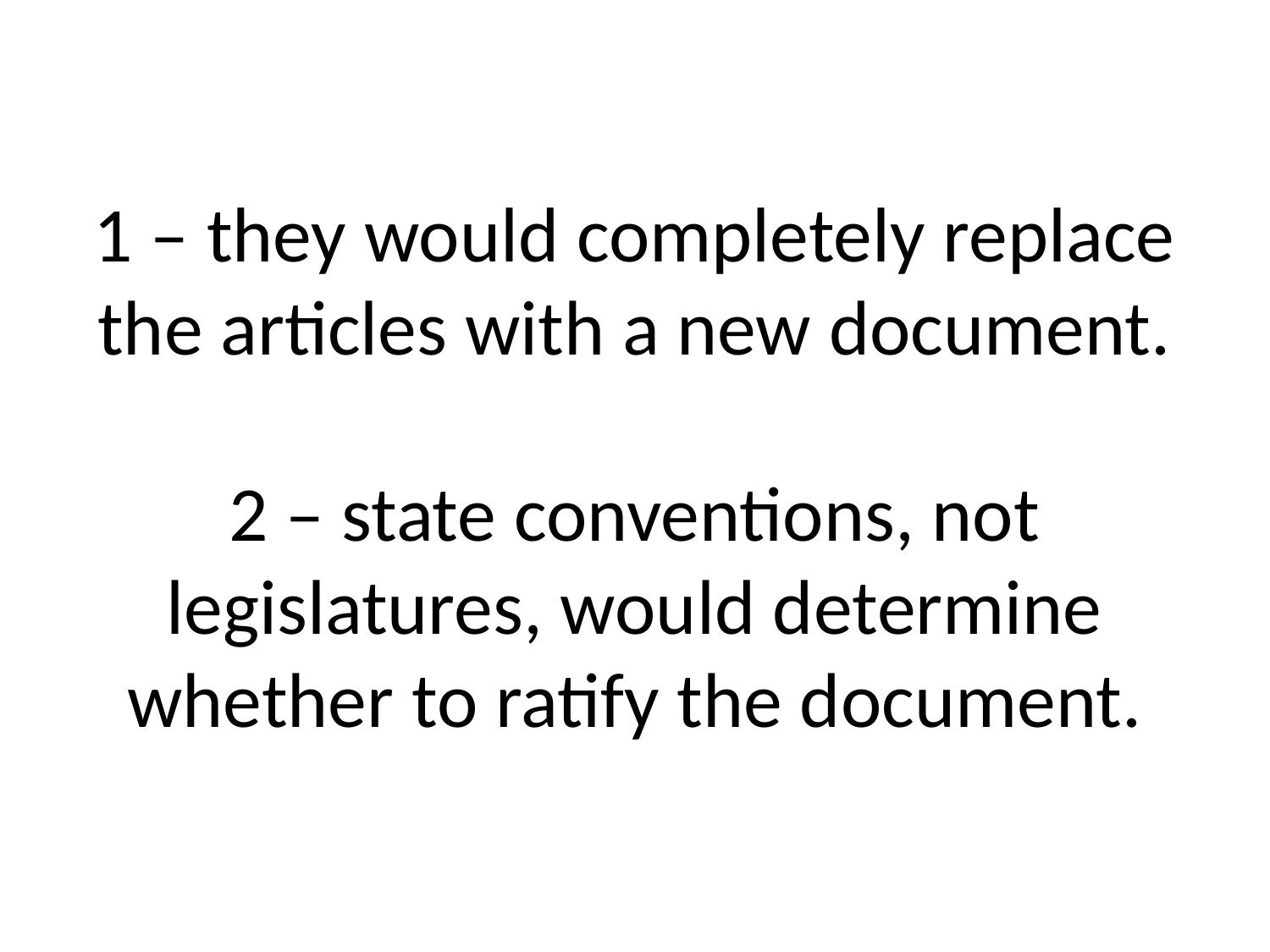

# 1 – they would completely replace the articles with a new document. 2 – state conventions, not legislatures, would determine whether to ratify the document.